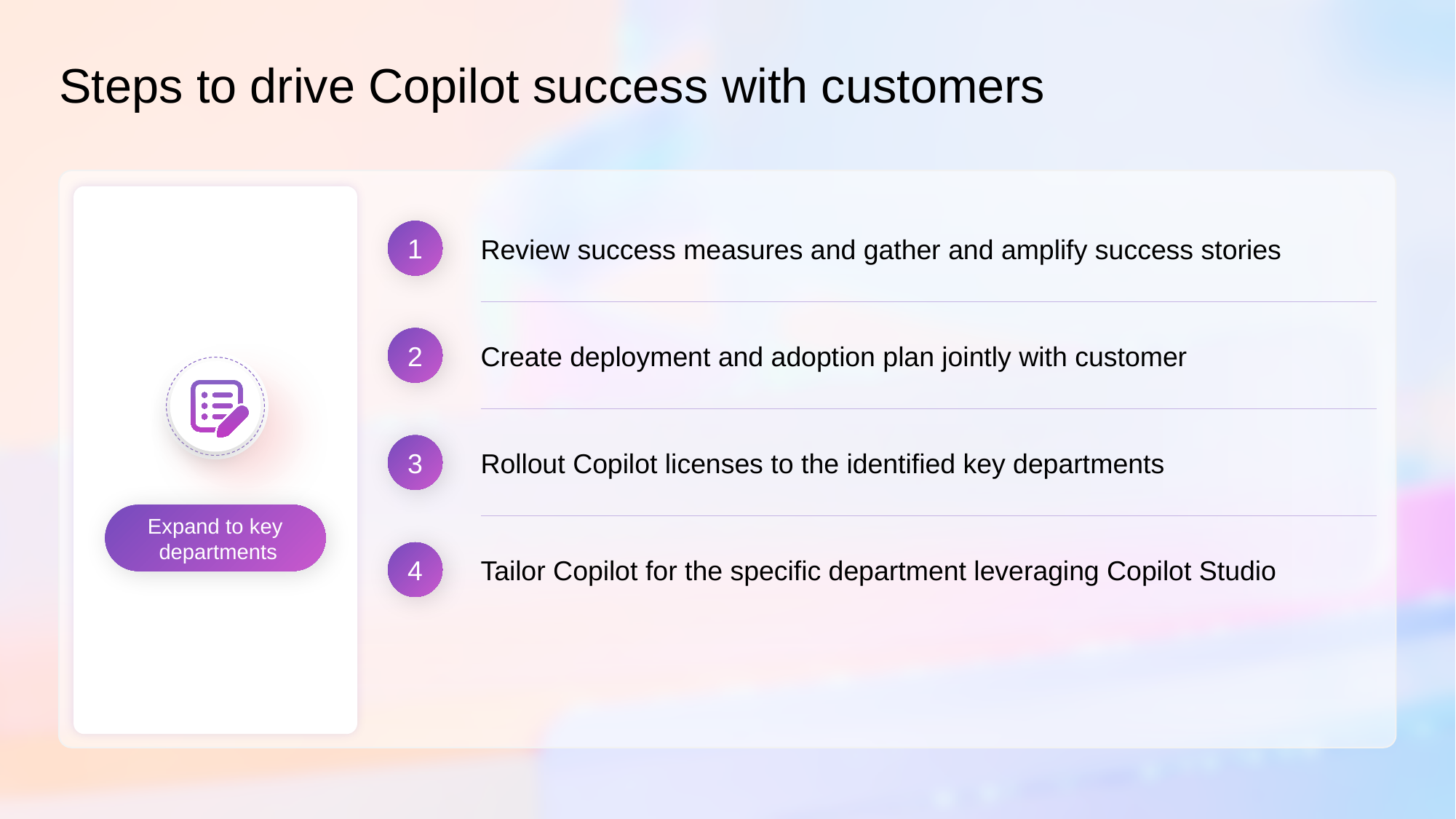

# Steps to drive Copilot success with customers

1
Review success measures and gather and amplify success stories
2
Create deployment and adoption plan jointly with customer

3
Rollout Copilot licenses to the identified key departments
Expand to key
 departments
4
Tailor Copilot for the specific department leveraging Copilot Studio